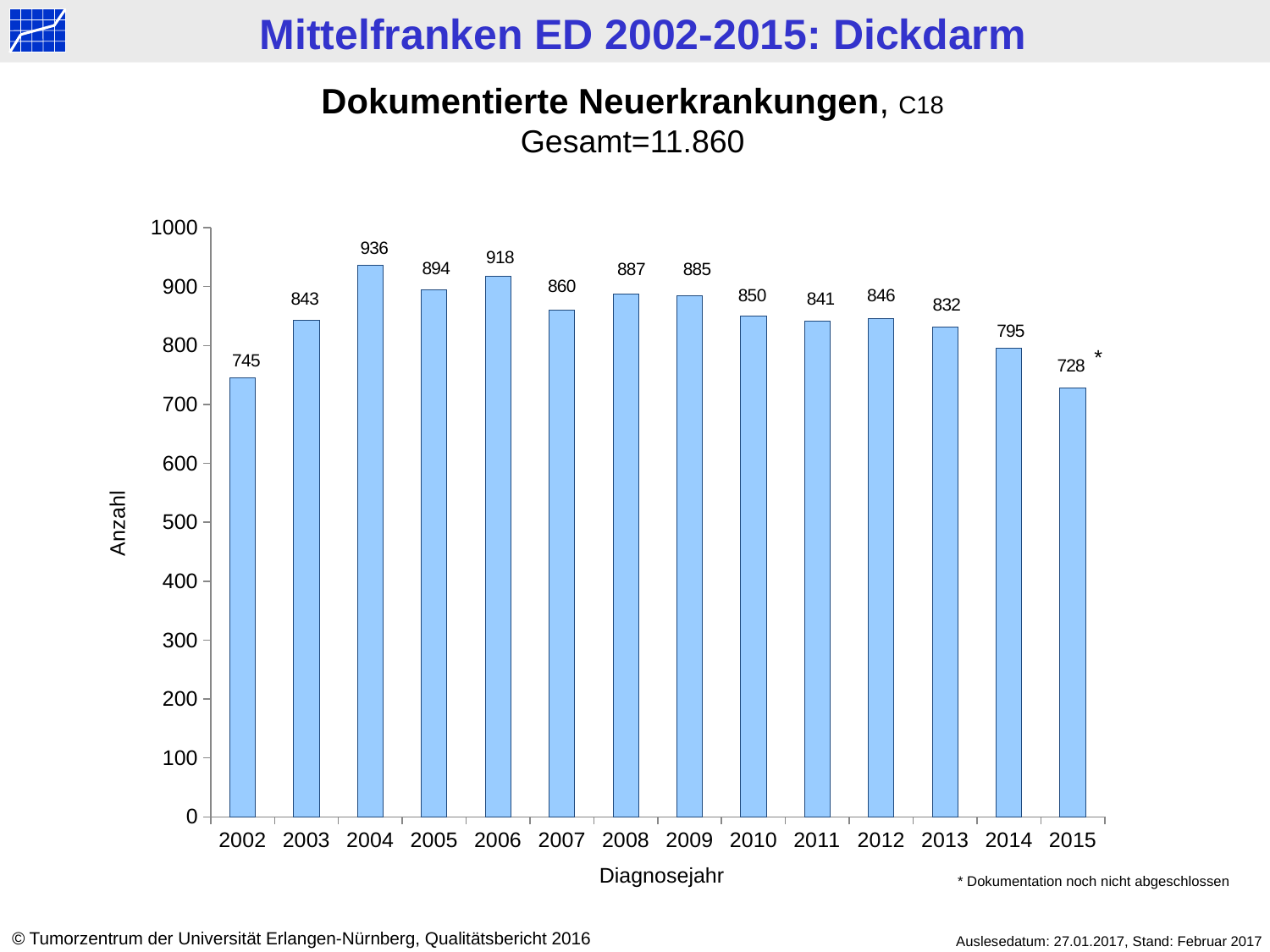

Dokumentierte Neuerkrankungen, C18
Gesamt=11.860

### Chart

| Category | Datenreihe 1 |
|---|---|
| 2002 | 745.0 |
| 2003 | 843.0 |
| 2004 | 936.0 |
| 2005 | 894.0 |
| 2006 | 918.0 |
| 2007 | 860.0 |
| 2008 | 887.0 |
| 2009 | 885.0 |
| 2010 | 850.0 |
| 2011 | 841.0 |
| 2012 | 846.0 |
| 2013 | 832.0 |
| 2014 | 795.0 |
| 2015 | 728.0 |
*
Anzahl
Diagnosejahr
* Dokumentation noch nicht abgeschlossen